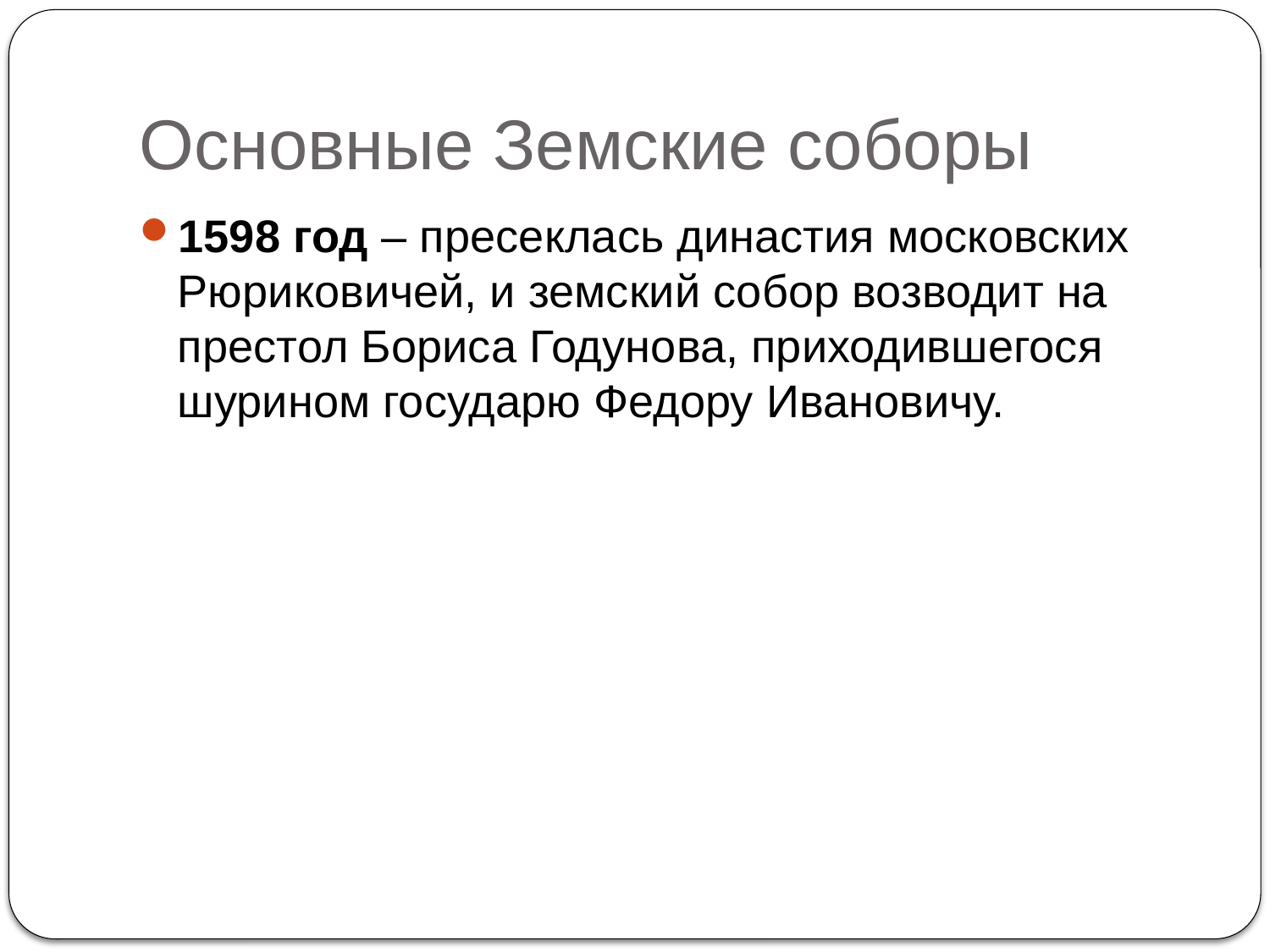

# Основные Земские соборы
1598 год – пресеклась династия московских Рюриковичей, и земский собор возводит на престол Бориса Годунова, приходившегося шурином государю Федору Ивановичу.